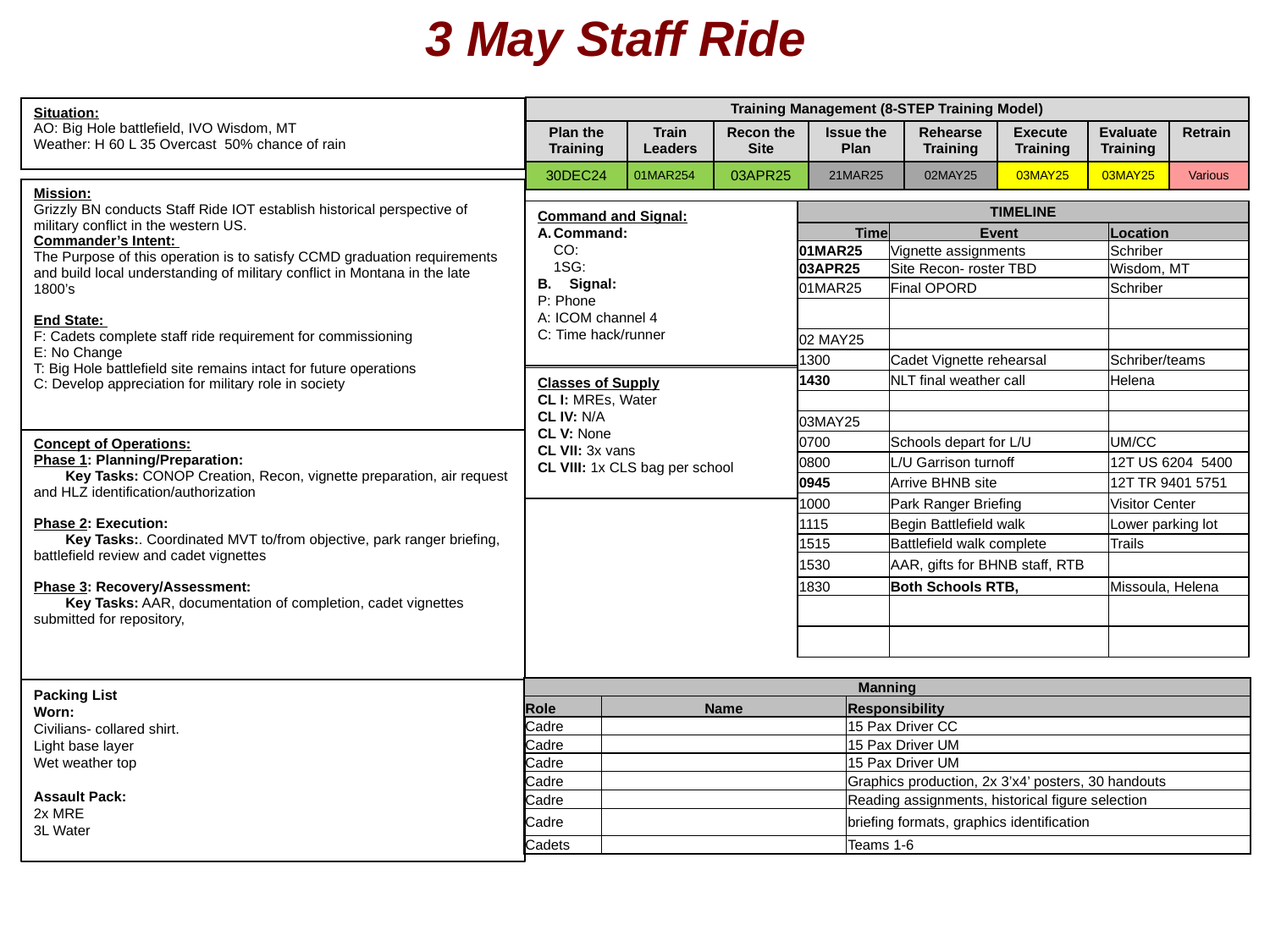

3 May Staff Ride
| Training Management (8-STEP Training Model) |  |  |  |  |  |  |  |
| --- | --- | --- | --- | --- | --- | --- | --- |
| Plan the Training | Train Leaders | Recon the Site | Issue the Plan | Rehearse Training | Execute Training | Evaluate Training | Retrain |
| 30DEC24 | 01MAR254 | 03APR25 | 21MAR25 | 02MAY25 | 03MAY25 | 03MAY25 | Various |
| Situation: AO: Big Hole battlefield, IVO Wisdom, MT Weather: H 60 L 35 Overcast 50% chance of rain |
| --- |
| Mission: Grizzly BN conducts Staff Ride IOT establish historical perspective of military conflict in the western US. Commander’s Intent: The Purpose of this operation is to satisfy CCMD graduation requirements and build local understanding of military conflict in Montana in the late 1800’s End State: F: Cadets complete staff ride requirement for commissioning E: No Change T: Big Hole battlefield site remains intact for future operations C: Develop appreciation for military role in society |
| --- |
Command and Signal:
Command:
CO:
1SG:
Signal:
P: Phone
A: ICOM channel 4
C: Time hack/runner

| TIMELINE |  |  |
| --- | --- | --- |
| Time | Event | Location |
| 01MAR25 | Vignette assignments | Schriber |
| 03APR25 | Site Recon- roster TBD | Wisdom, MT |
| 01MAR25 | Final OPORD | Schriber |
|  |  |  |
| 02 MAY25 |  |  |
| 1300 | Cadet Vignette rehearsal | Schriber/teams |
| 1430 | NLT final weather call | Helena |
|  |  |  |
| 03MAY25 |  |  |
| 0700 | Schools depart for L/U | UM/CC |
| 0800 | L/U Garrison turnoff | 12T US 6204 5400 |
| 0945 | Arrive BHNB site | 12T TR 9401 5751 |
| 1000 | Park Ranger Briefing | Visitor Center |
| 1115 | Begin Battlefield walk | Lower parking lot |
| 1515 | Battlefield walk complete | Trails |
| 1530 | AAR, gifts for BHNB staff, RTB |  |
| 1830 | Both Schools RTB, | Missoula, Helena |
|  |  |  |
|  |  |  |
Classes of Supply
CL I: MREs, Water
CL IV: N/A
CL V: None
CL VII: 3x vans
CL VIII: 1x CLS bag per school

| Concept of Operations: Phase 1: Planning/Preparation: Key Tasks: CONOP Creation, Recon, vignette preparation, air request and HLZ identification/authorization Phase 2: Execution: Key Tasks:. Coordinated MVT to/from objective, park ranger briefing, battlefield review and cadet vignettes Phase 3: Recovery/Assessment: Key Tasks: AAR, documentation of completion, cadet vignettes submitted for repository, |
| --- |
| Manning |  |  |
| --- | --- | --- |
| Role | Name | Responsibility |
| Cadre |  | 15 Pax Driver CC |
| Cadre |  | 15 Pax Driver UM |
| Cadre |  | 15 Pax Driver UM |
| Cadre |  | Graphics production, 2x 3’x4’ posters, 30 handouts |
| Cadre |  | Reading assignments, historical figure selection |
| Cadre |  | briefing formats, graphics identification |
| Cadets |  | Teams 1-6 |
Packing List
Worn:
Civilians- collared shirt.
Light base layer
Wet weather top

Assault Pack:
2x MRE
3L Water